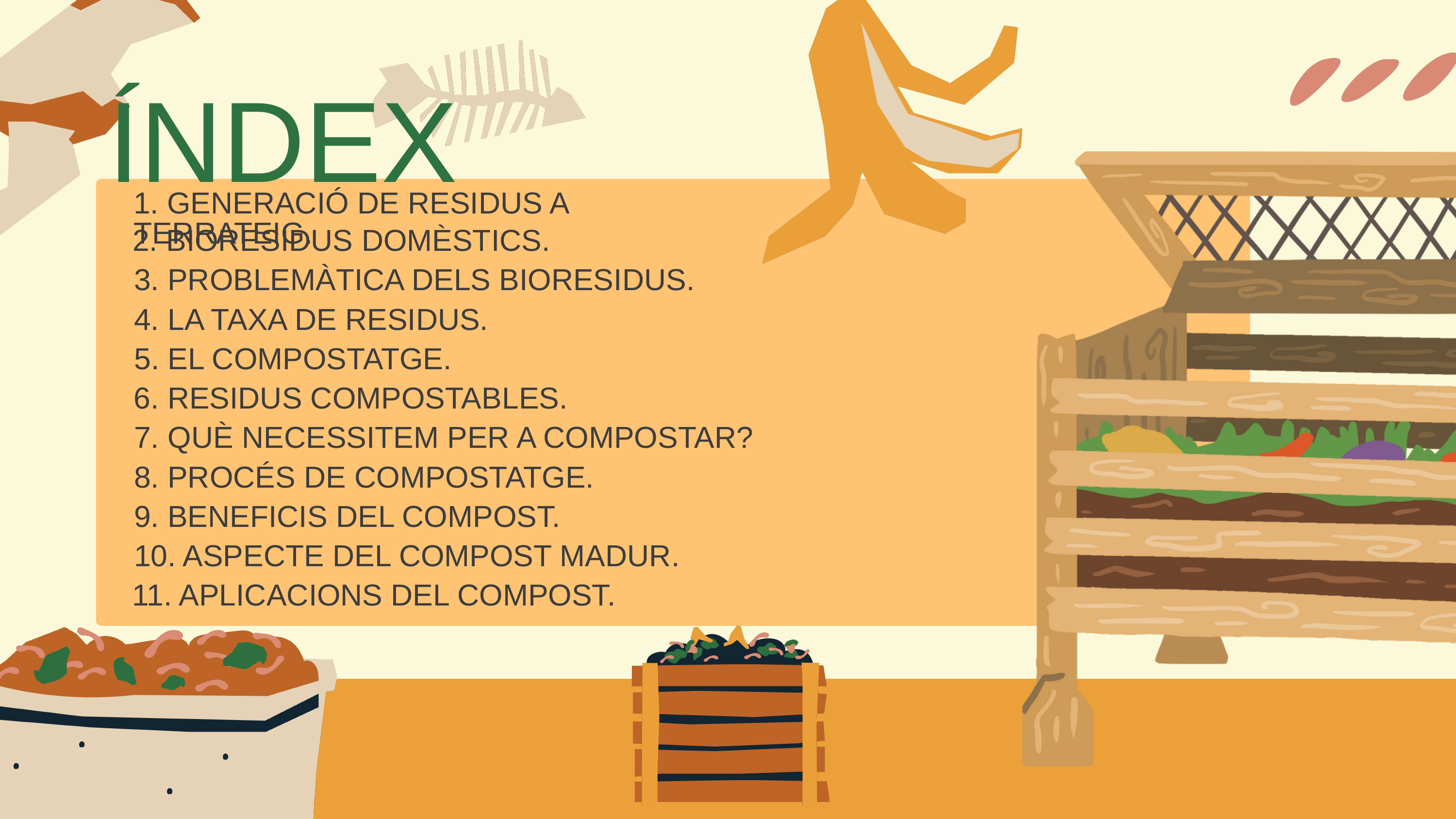

ÍNDEX

1. GENERACIÓ DE RESIDUS A TERRATEIG.
2. BIORESIDUS DOMÈSTICS.
3. PROBLEMÀTICA DELS BIORESIDUS.
4. LA TAXA DE RESIDUS.
5. EL COMPOSTATGE.
6. RESIDUS COMPOSTABLES.
7. QUÈ NECESSITEM PER A COMPOSTAR?
8. PROCÉS DE COMPOSTATGE.
9. BENEFICIS DEL COMPOST.
10. ASPECTE DEL COMPOST MADUR.
11. APLICACIONS DEL COMPOST.